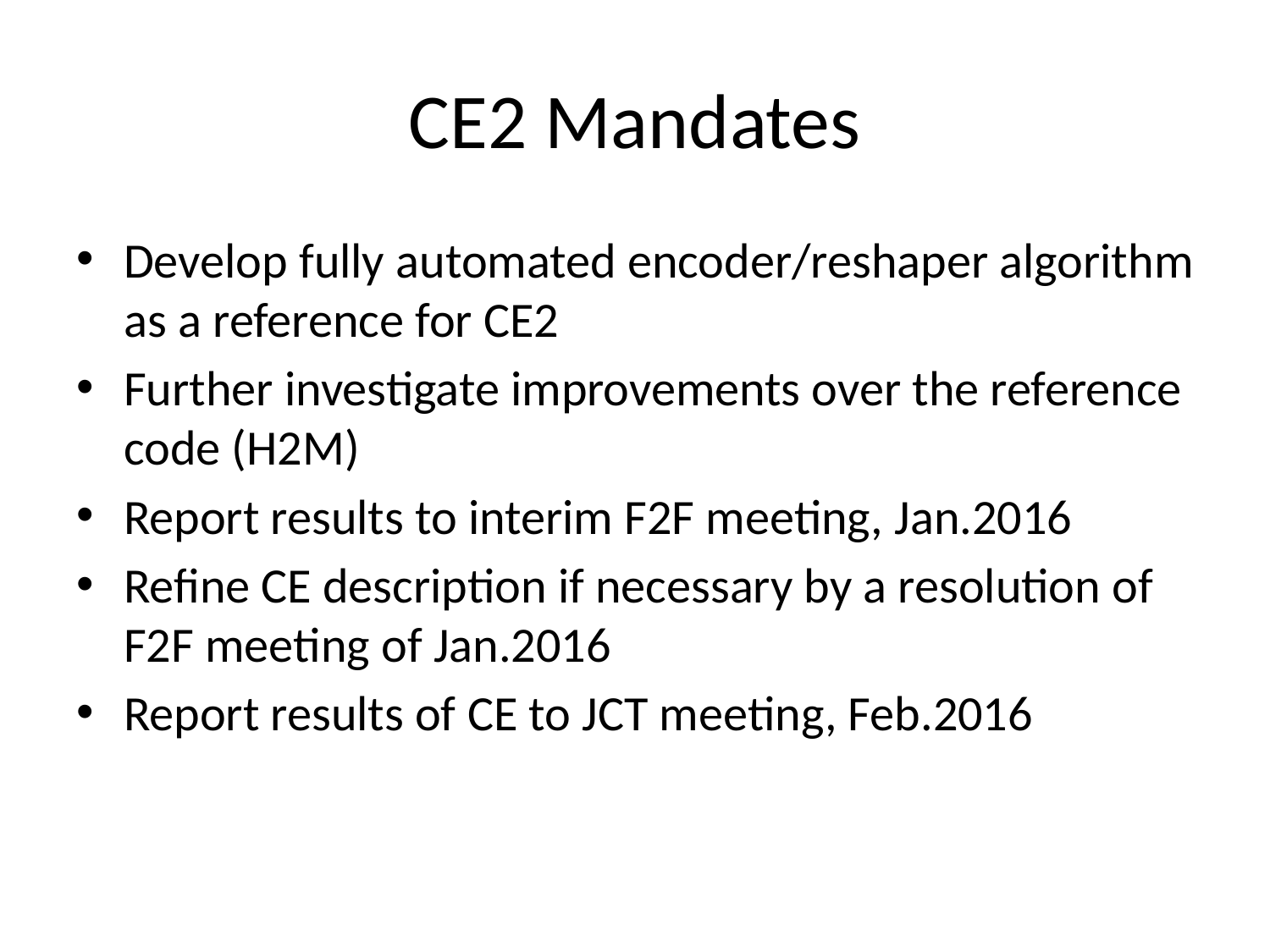

# CE2 Mandates
Develop fully automated encoder/reshaper algorithm as a reference for CE2
Further investigate improvements over the reference code (H2M)
Report results to interim F2F meeting, Jan.2016
Refine CE description if necessary by a resolution of F2F meeting of Jan.2016
Report results of CE to JCT meeting, Feb.2016